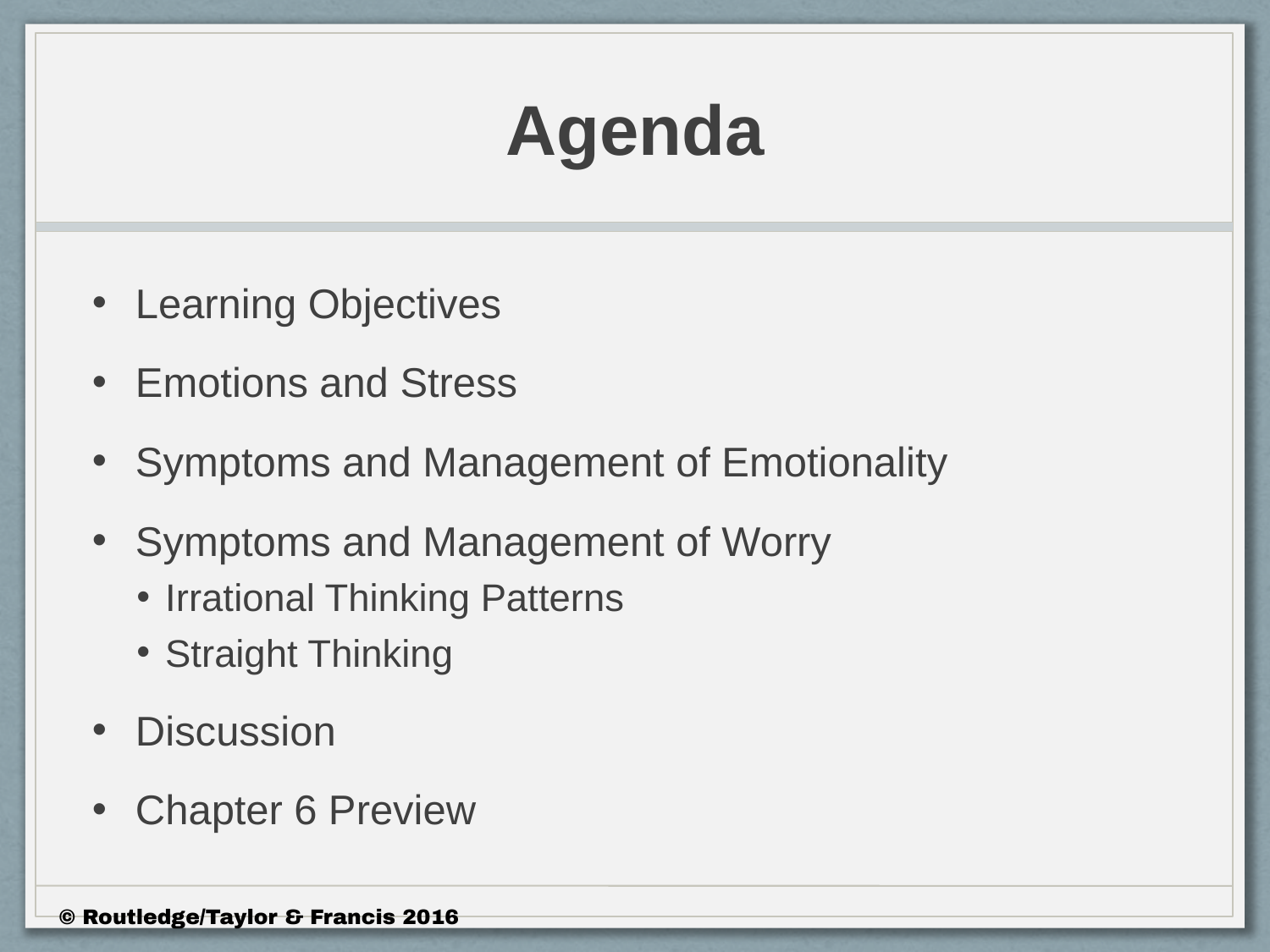

# Agenda
Learning Objectives
Emotions and Stress
Symptoms and Management of Emotionality
Symptoms and Management of Worry
Irrational Thinking Patterns
Straight Thinking
Discussion
Chapter 6 Preview
© Routledge/Taylor & Francis 2016